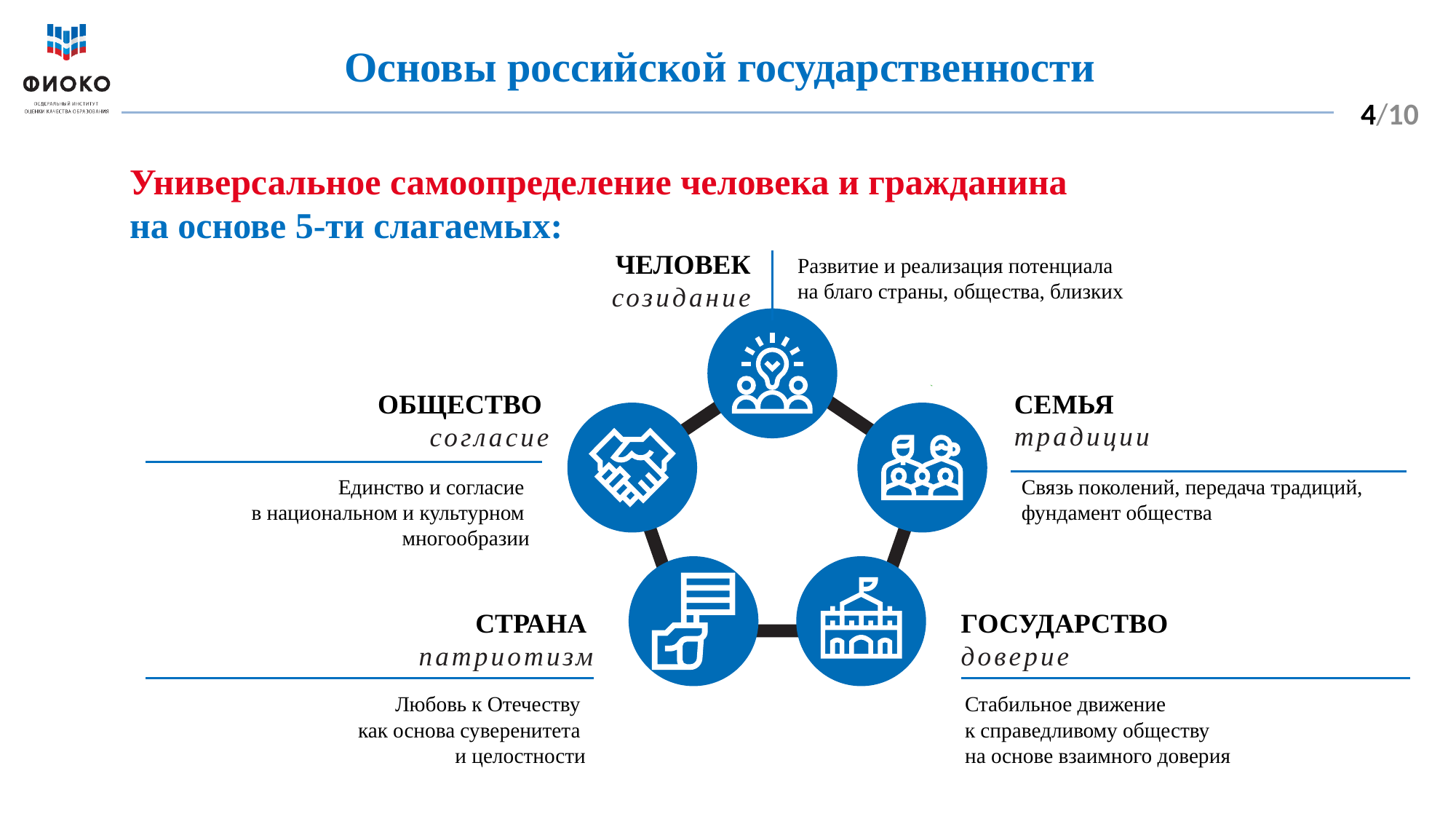

Основы российской государственности
4/10
Универсальное самоопределение человека и гражданина
на основе 5-ти слагаемых:
ЧЕЛОВЕК
созидание
Развитие и реализация потенциала
на благо страны, общества, близких

СЕМЬЯ
традиции
ОБЩЕСТВО
согласие

Единство и согласие
в национальном и культурном
многообразии
Связь поколений, передача традиций, фундамент общества

СТРАНА
патриотизм
ГОСУДАРСТВО
доверие
Любовь к Отечеству
как основа суверенитета
и целостности
Стабильное движение
к справедливому обществу
на основе взаимного доверия